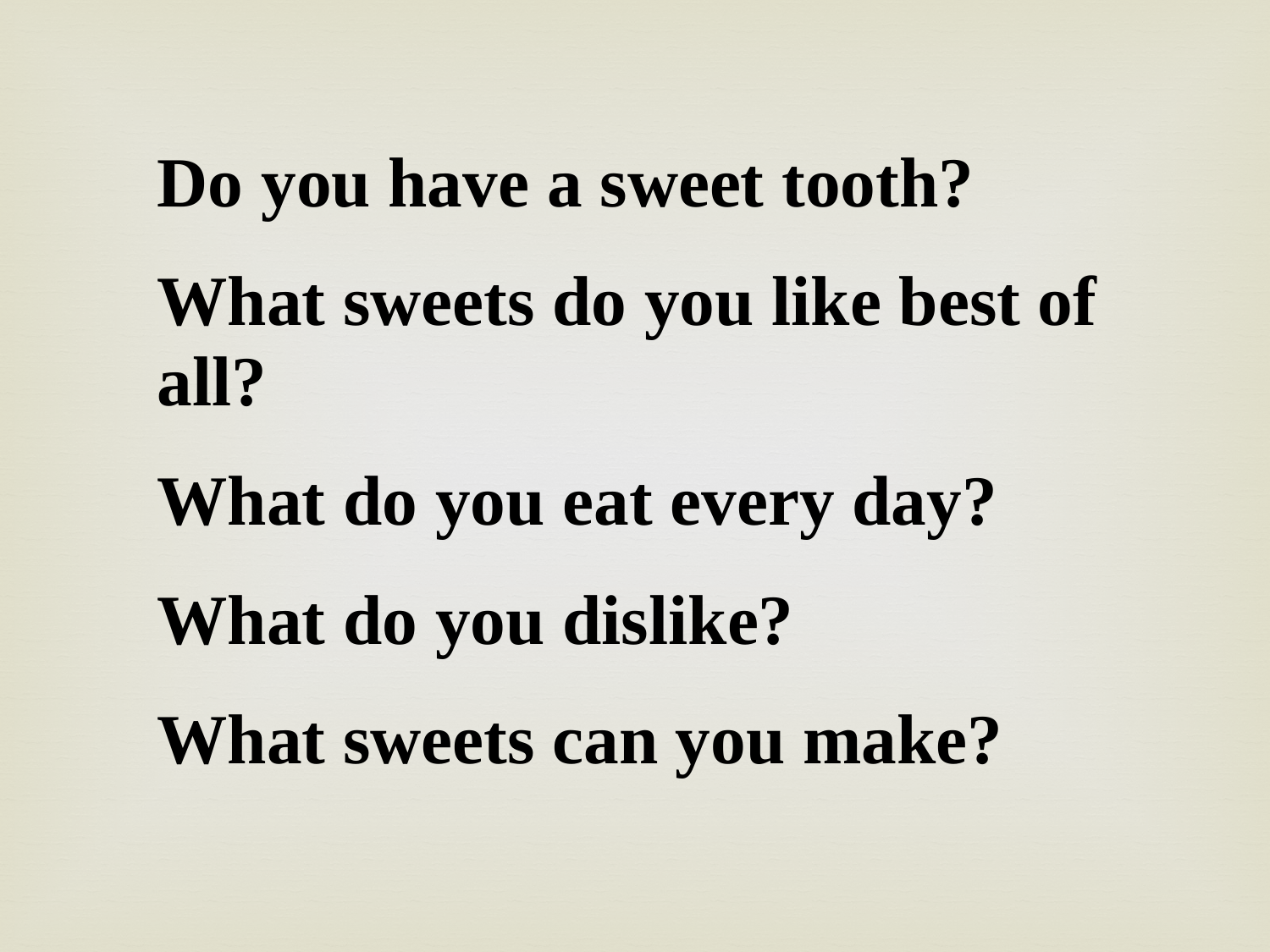

Do you have a sweet tooth?
What sweets do you like best of all?
What do you eat every day?
What do you dislike?
What sweets can you make?